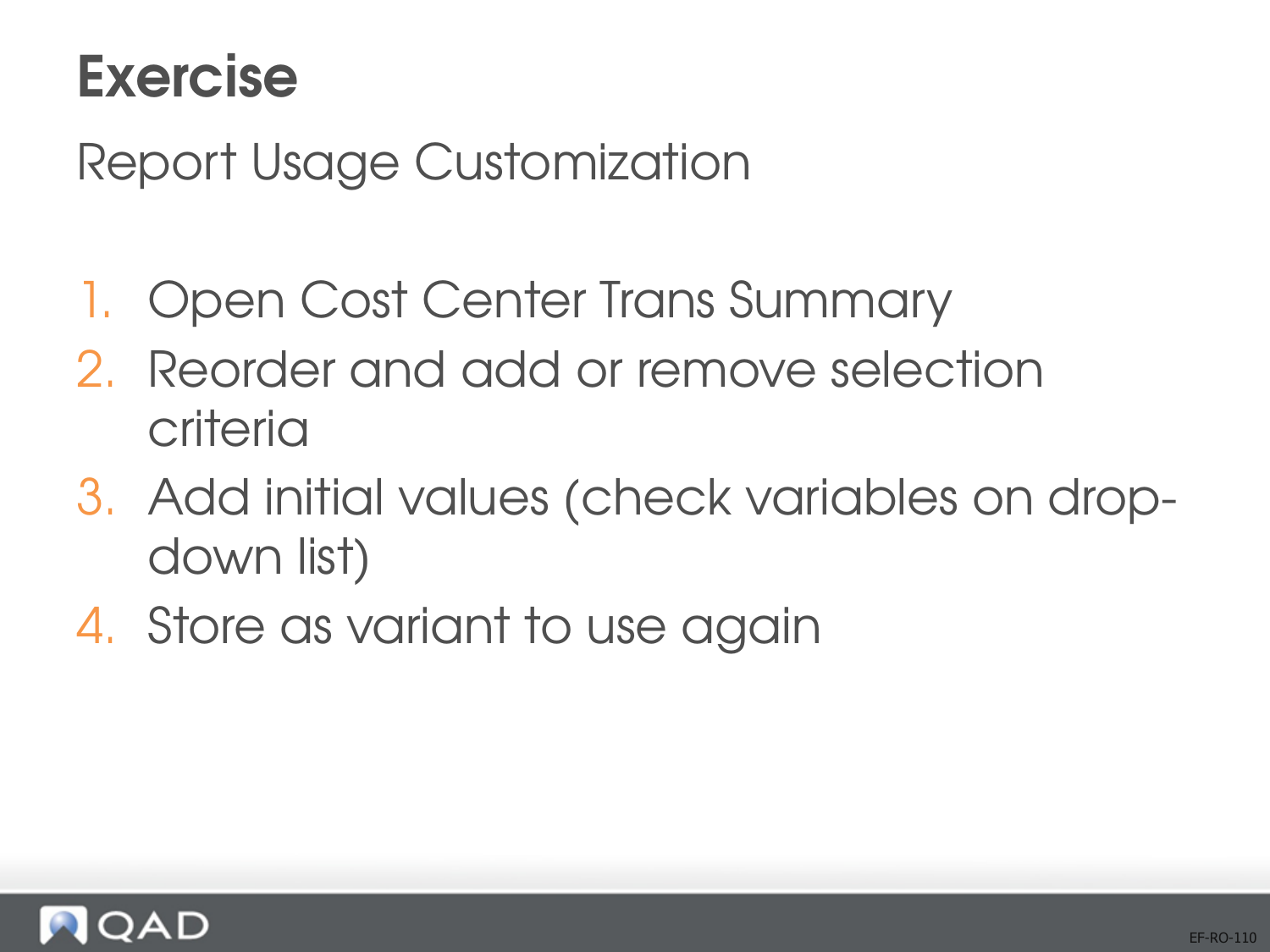

# Exercise
Report Usage Customization

Open Cost Center Trans Summary
Reorder and add or remove selection criteria
Add initial values (check variables on drop-down list)
Store as variant to use again

EF-RO-110